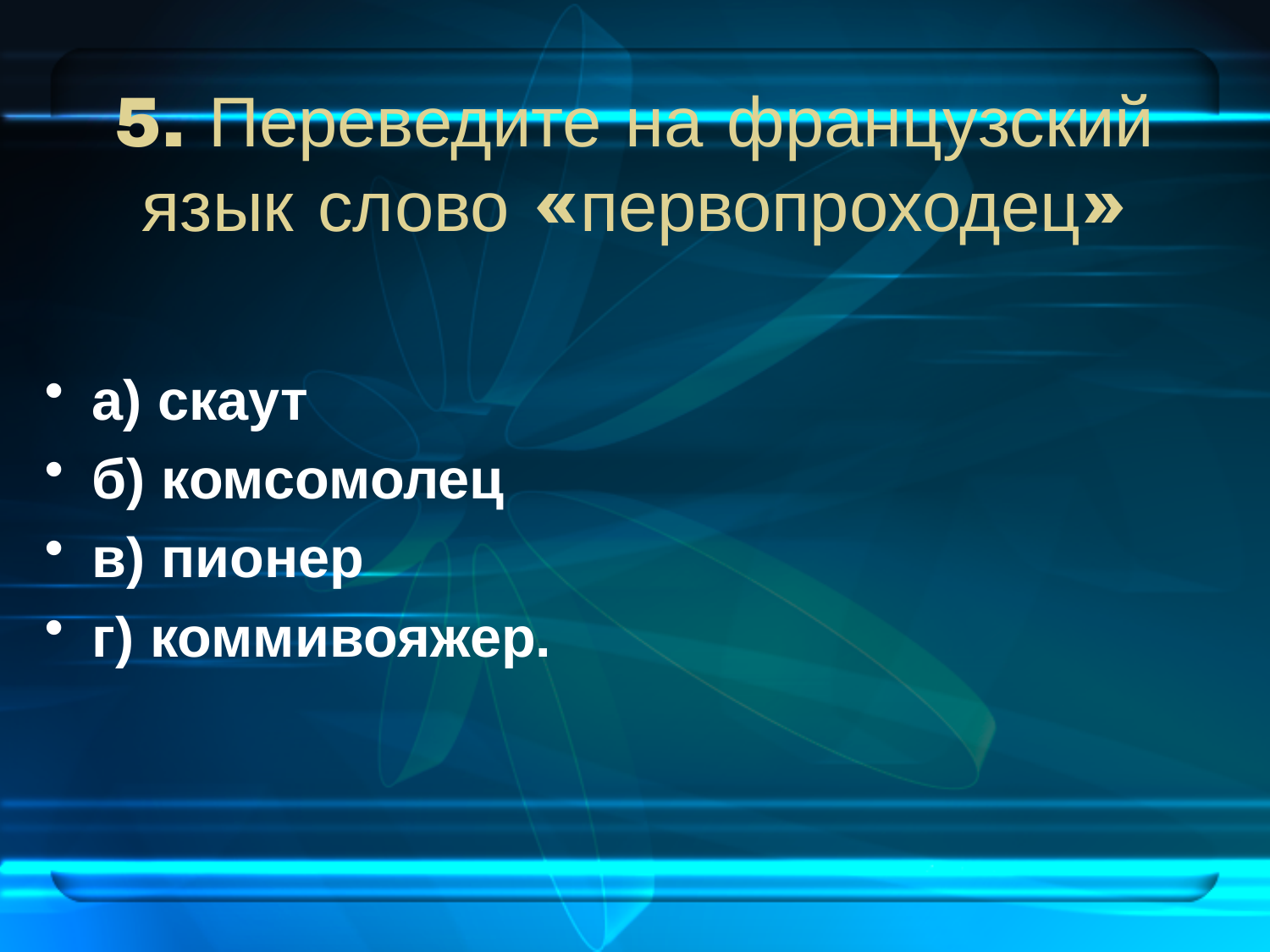

# 5. Переведите на французский язык слово «первопроходец»
а) скаут
б) комсомолец
в) пионер
г) коммивояжер.